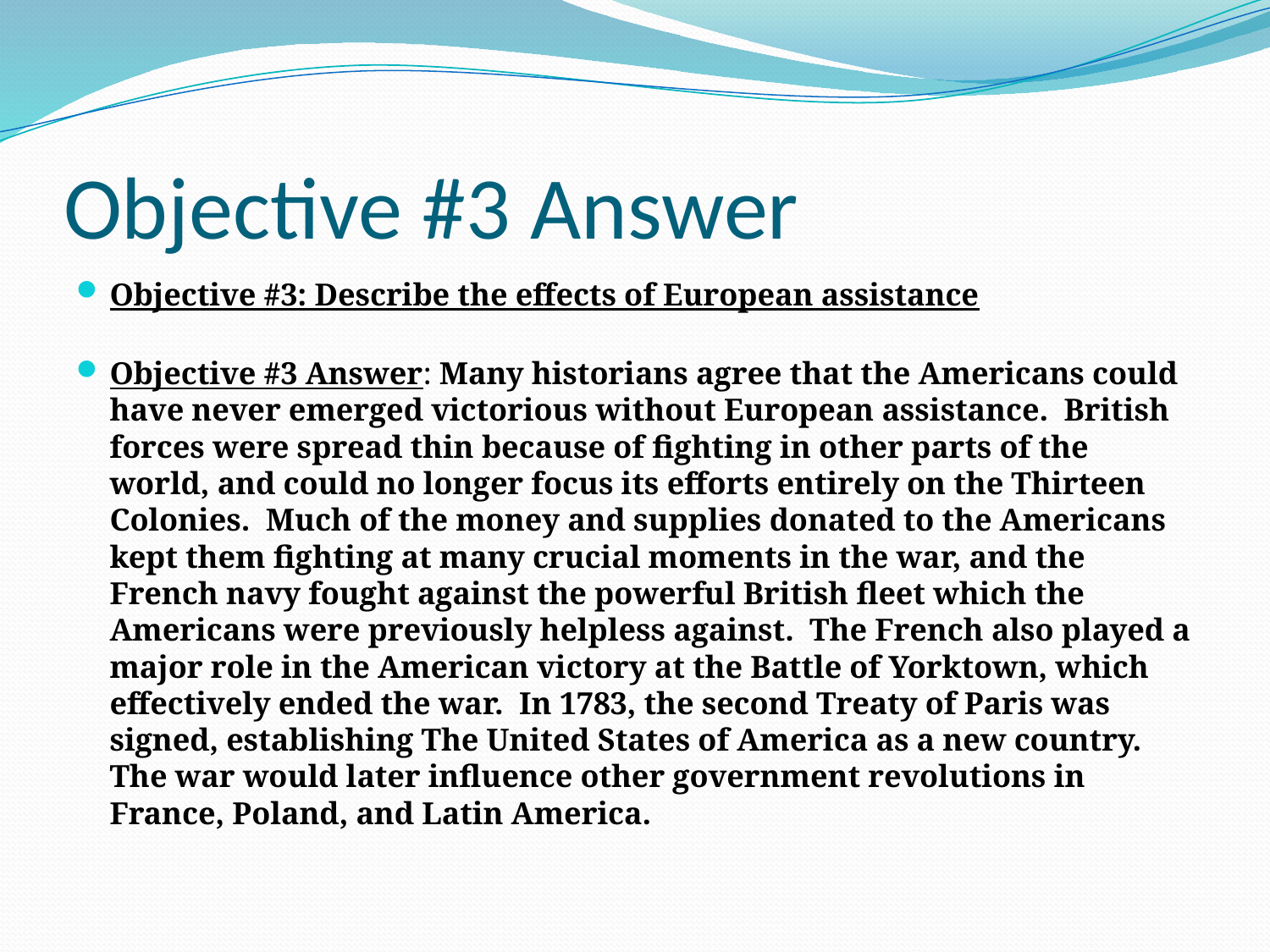

# Objective #3 Answer
Objective #3: Describe the effects of European assistance
Objective #3 Answer: Many historians agree that the Americans could have never emerged victorious without European assistance.  British forces were spread thin because of fighting in other parts of the world, and could no longer focus its efforts entirely on the Thirteen Colonies.  Much of the money and supplies donated to the Americans kept them fighting at many crucial moments in the war, and the French navy fought against the powerful British fleet which the Americans were previously helpless against.  The French also played a major role in the American victory at the Battle of Yorktown, which effectively ended the war.  In 1783, the second Treaty of Paris was signed, establishing The United States of America as a new country.  The war would later influence other government revolutions in France, Poland, and Latin America.